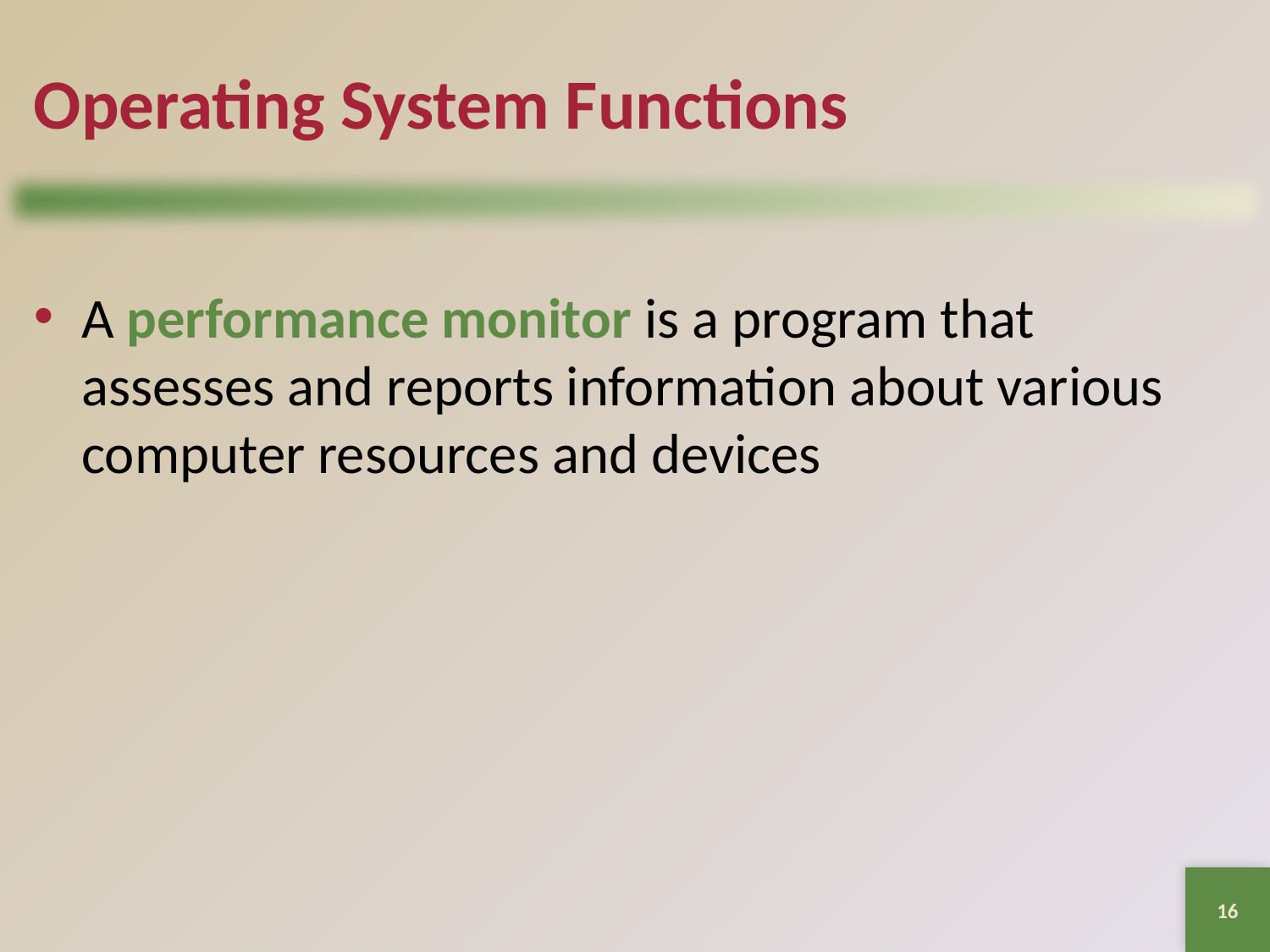

# Operating System Functions
A performance monitor is a program that assesses and reports information about various computer resources and devices
16